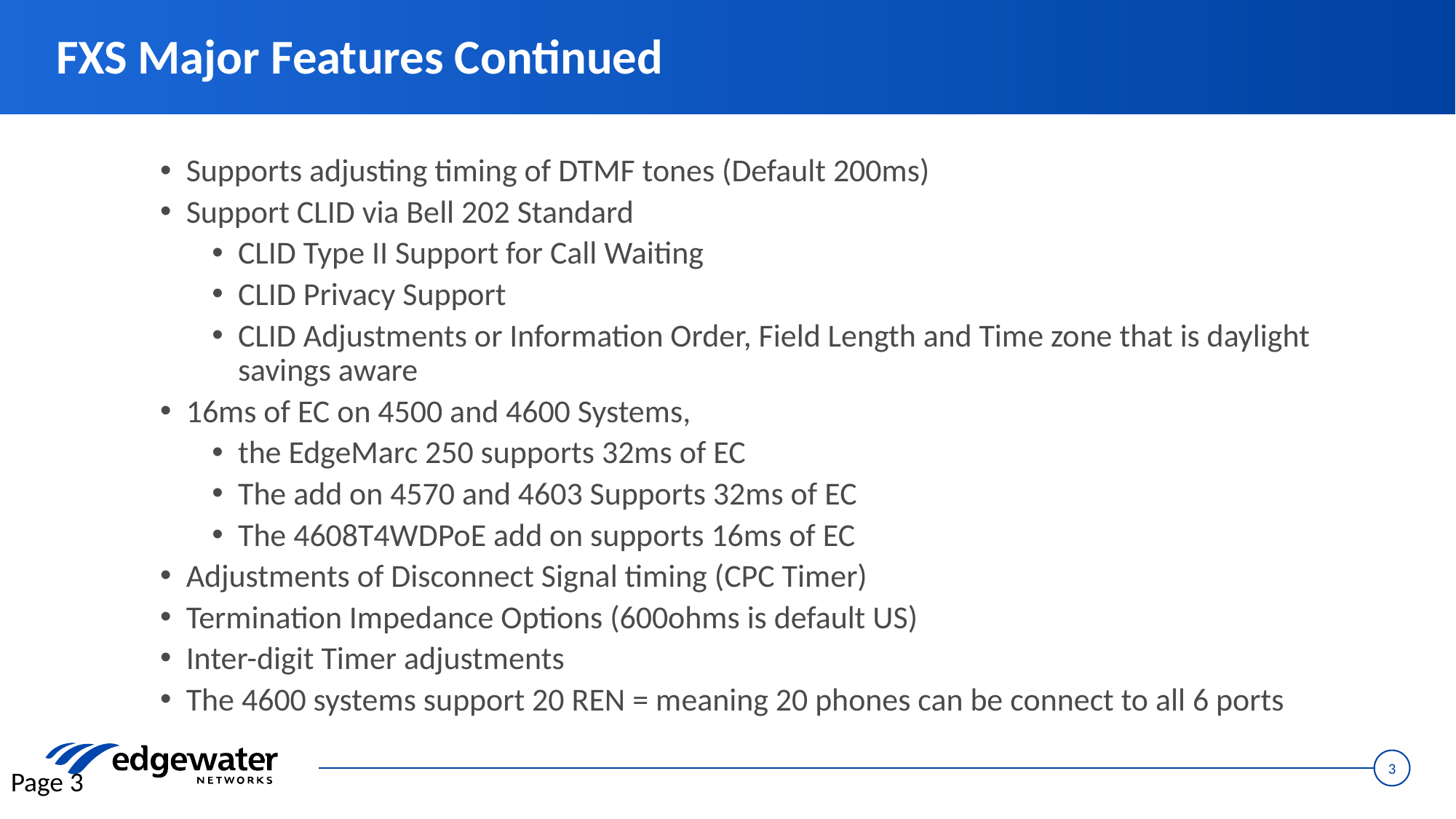

# FXS Major Features Continued
Supports adjusting timing of DTMF tones (Default 200ms)
Support CLID via Bell 202 Standard
CLID Type II Support for Call Waiting
CLID Privacy Support
CLID Adjustments or Information Order, Field Length and Time zone that is daylight savings aware
16ms of EC on 4500 and 4600 Systems,
the EdgeMarc 250 supports 32ms of EC
The add on 4570 and 4603 Supports 32ms of EC
The 4608T4WDPoE add on supports 16ms of EC
Adjustments of Disconnect Signal timing (CPC Timer)
Termination Impedance Options (600ohms is default US)
Inter-digit Timer adjustments
The 4600 systems support 20 REN = meaning 20 phones can be connect to all 6 ports
Page 3